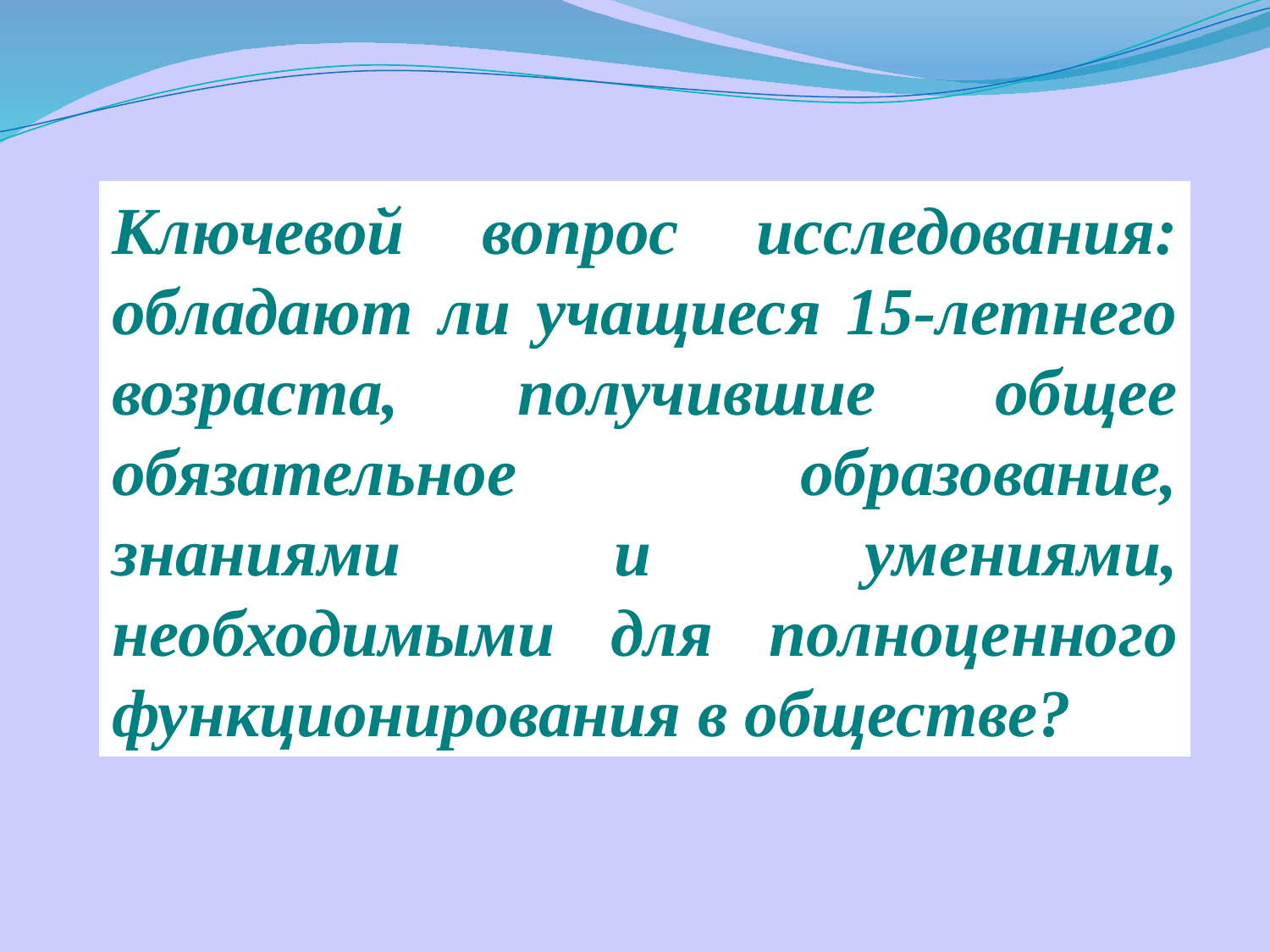

Ключевой вопрос исследования: обладают ли учащиеся 15-летнего возраста, получившие общее обязательное образование, знаниями и умениями, необходимыми для полноценного функционирования в обществе?